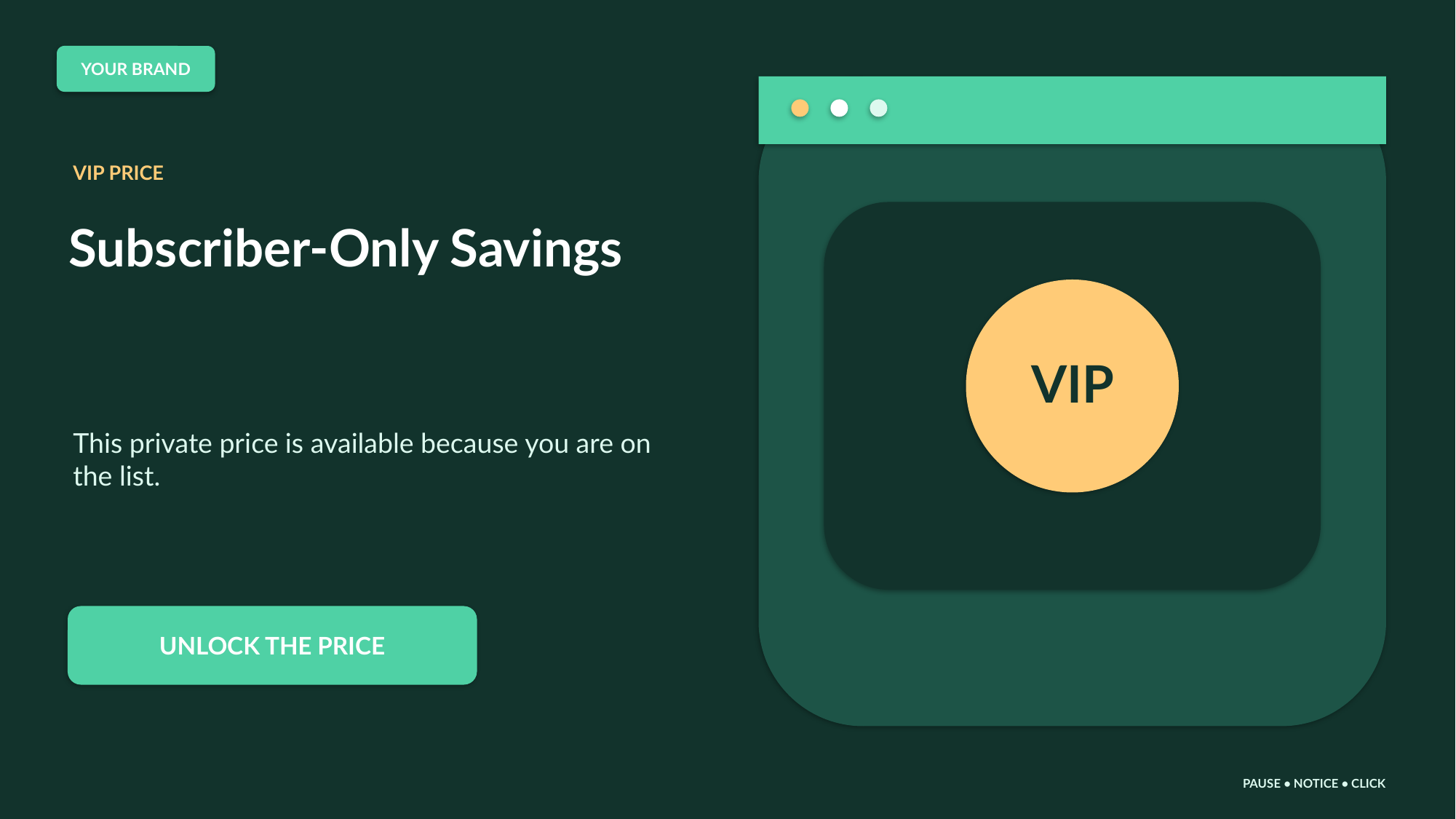

YOUR BRAND

VIP PRICE

Subscriber-Only Savings

VIP
This private price is available because you are on the list.

UNLOCK THE PRICE
PAUSE • NOTICE • CLICK